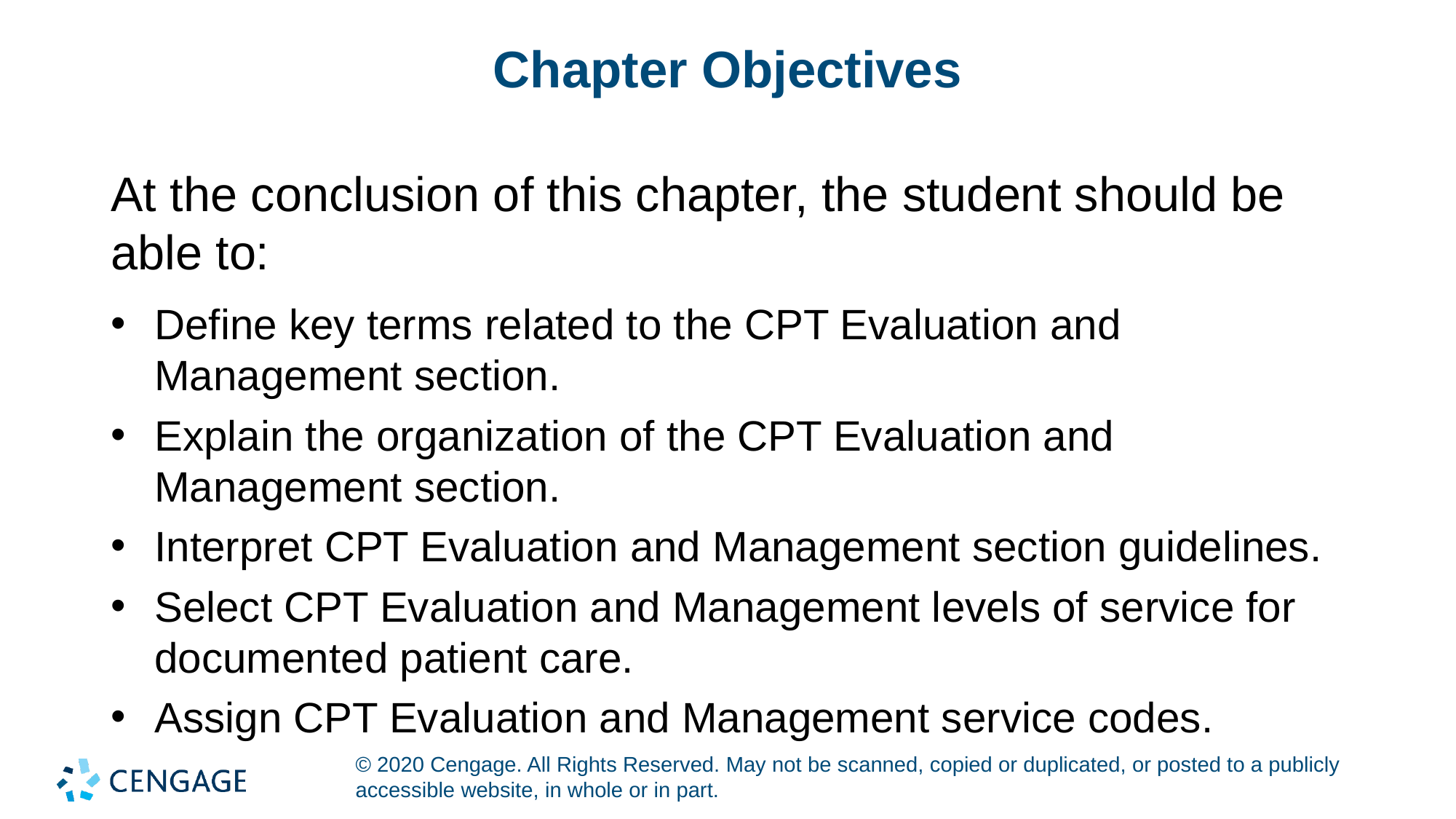

# Chapter Objectives
At the conclusion of this chapter, the student should be able to:
Define key terms related to the CPT Evaluation and Management section.
Explain the organization of the CPT Evaluation and Management section.
Interpret CPT Evaluation and Management section guidelines.
Select CPT Evaluation and Management levels of service for documented patient care.
Assign CPT Evaluation and Management service codes.